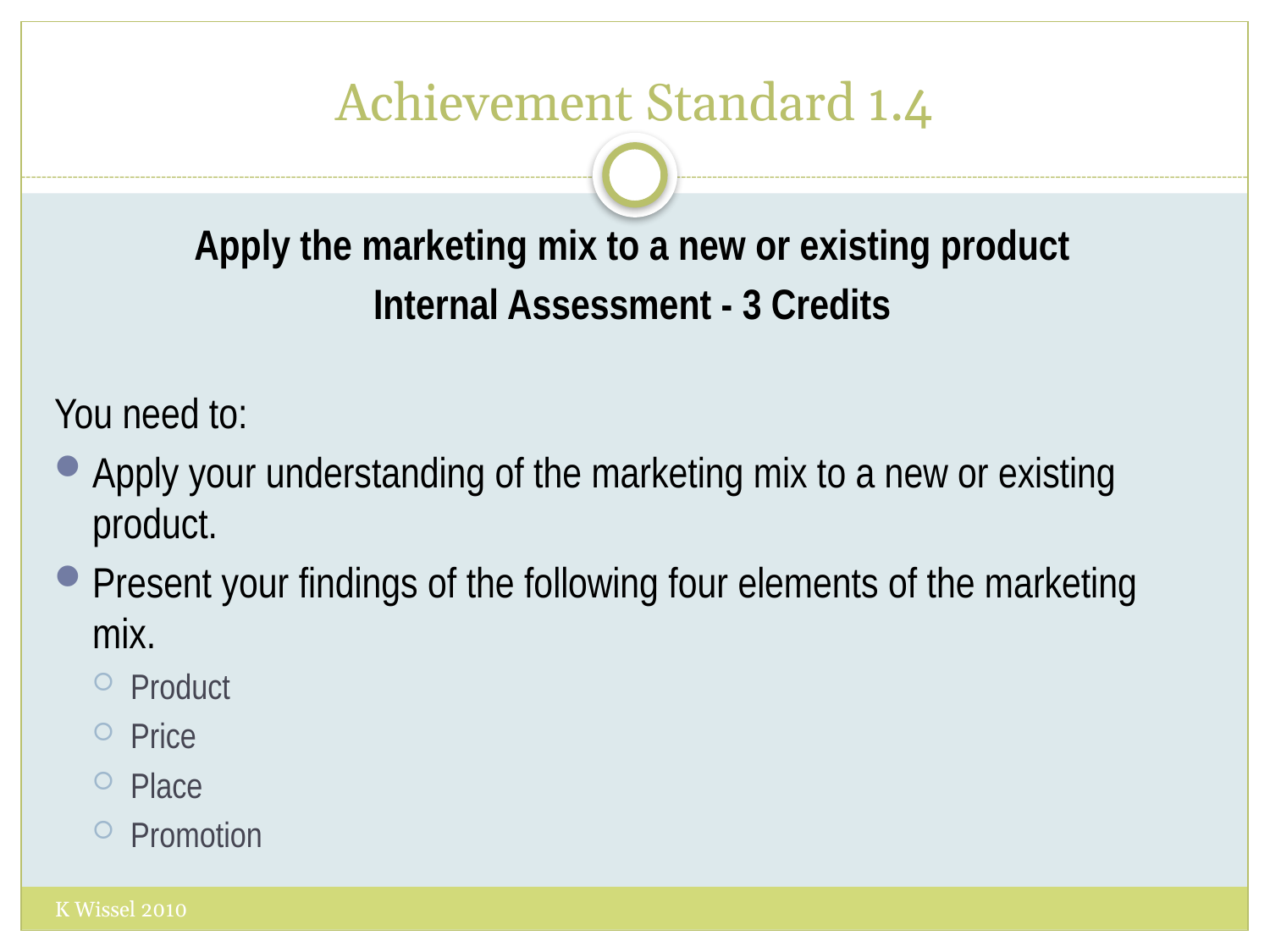

# Achievement Standard 1.4
Apply the marketing mix to a new or existing product
Internal Assessment - 3 Credits

You need to:
Apply your understanding of the marketing mix to a new or existing product.
Present your findings of the following four elements of the marketing mix.
Product
Price
Place
Promotion

K Wissel 2010